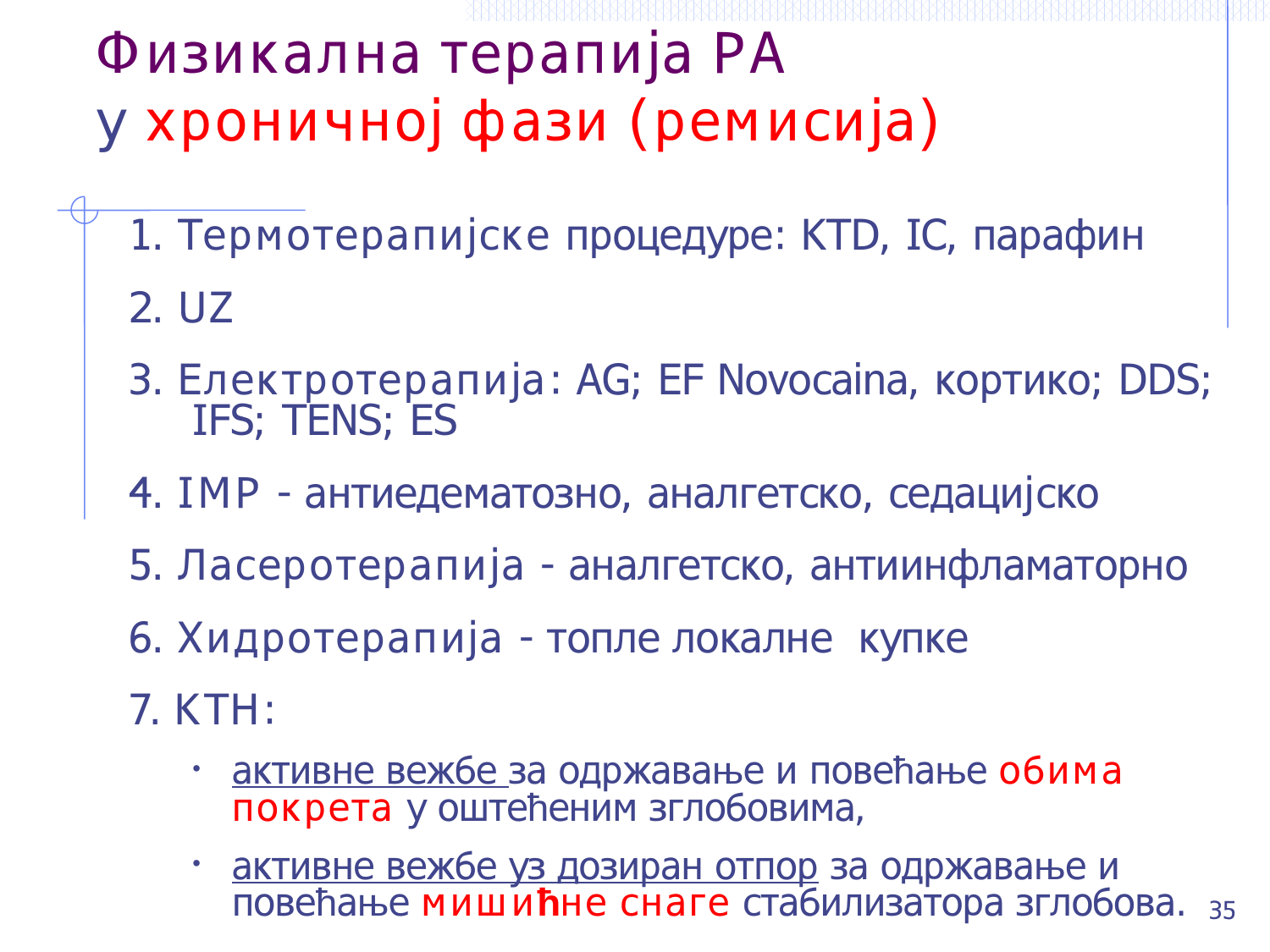

# Физикална терапија РА у хроничној фази (ремисија)
1. Термотерапијске процедуре: KTD, IC, парафин
2. UZ
3. Електротерапија: AG; EF Novocaina, кортико; DDS; IFS; TENS; ES
4. IMP - антиедематозно, аналгетско, седацијско
5. Ласеротерапија - аналгетско, антиинфламаторно
6. Хидротерапија - топле локалне  купке
7. KTH:
активне вежбе за одржавање и повећање обима покрета у оштећеним зглобовима,
активне вежбе уз дозиран отпор за одржавање и повећање мишићне снаге стабилизатора зглобова.

35